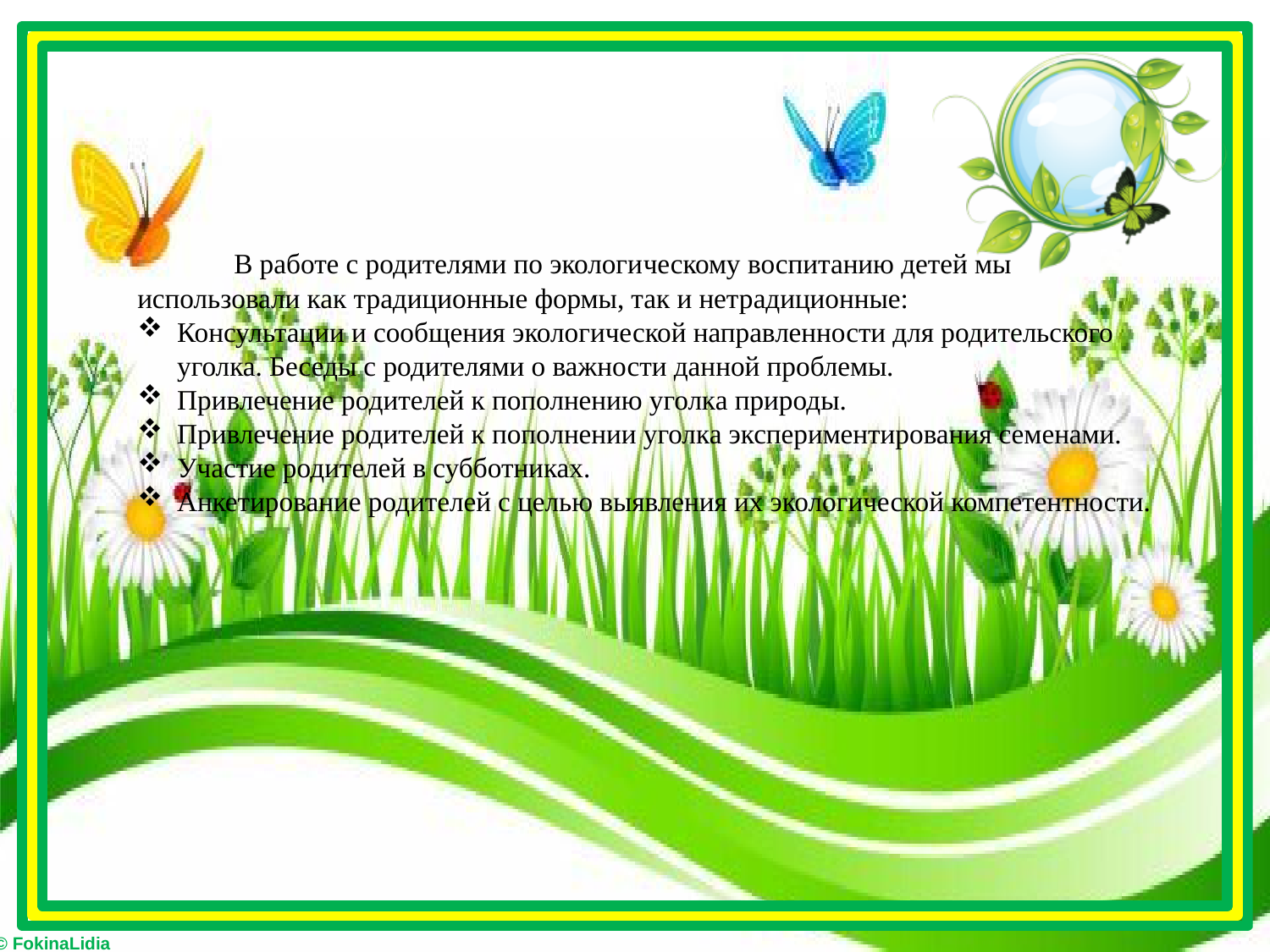

В работе с родителями по экологи­ческому воспитанию детей мы использовали как традиционные формы, так и нетрадиционные:
Консультации и сообщения экологической направленности для родительского уголка. Беседы с родителями о важности данной проблемы.
Привлечение родителей к пополнению уголка природы.
Привлечение родителей к пополнении уголка экспериментирования семенами.
Участие родителей в субботниках.
Анкетирование родителей с целью выявления их экологической компетентности.